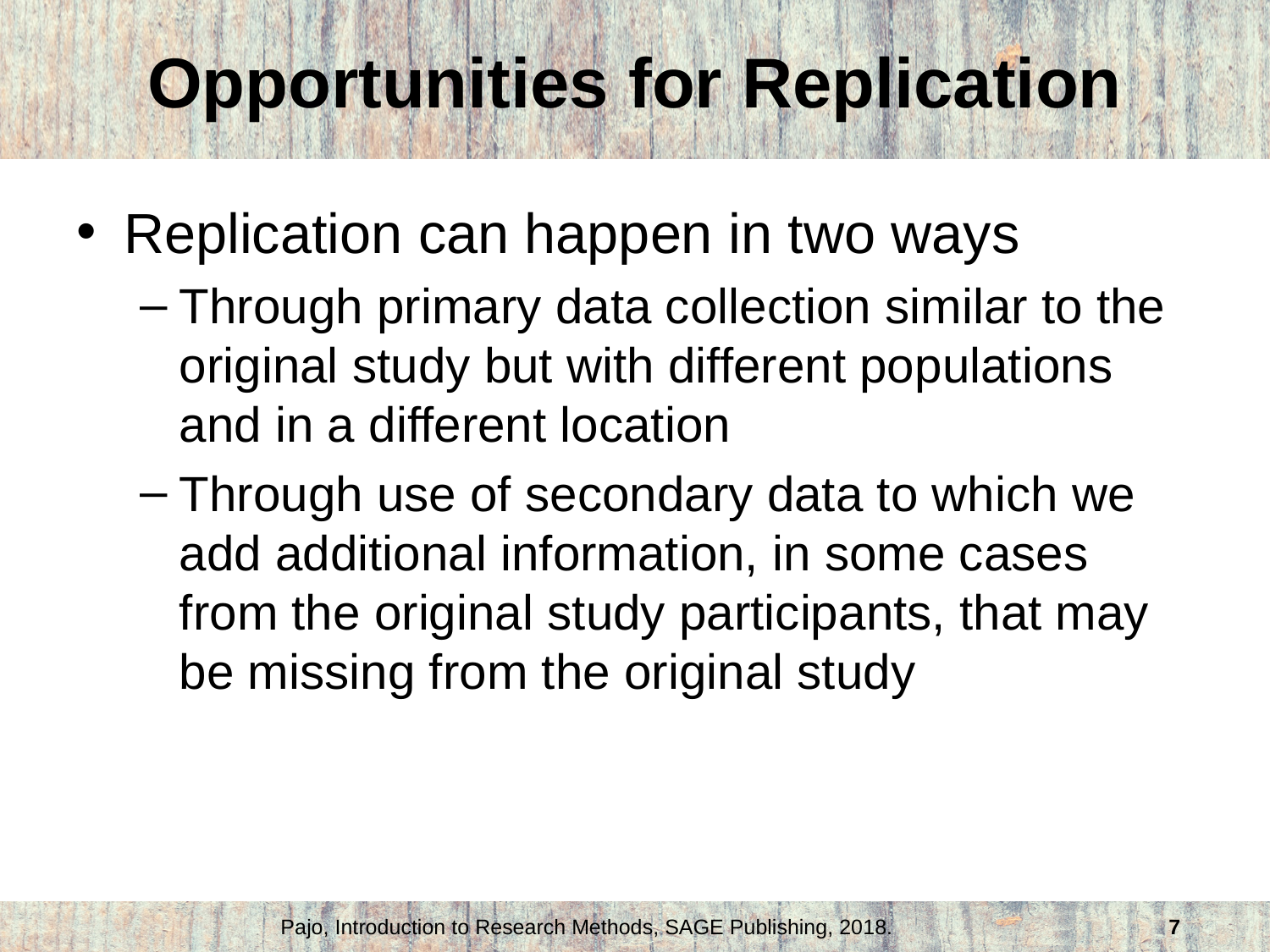

# Opportunities for Replication
Replication can happen in two ways
Through primary data collection similar to the original study but with different populations and in a different location
Through use of secondary data to which we add additional information, in some cases from the original study participants, that may be missing from the original study
Pajo, Introduction to Research Methods, SAGE Publishing, 2018.
7